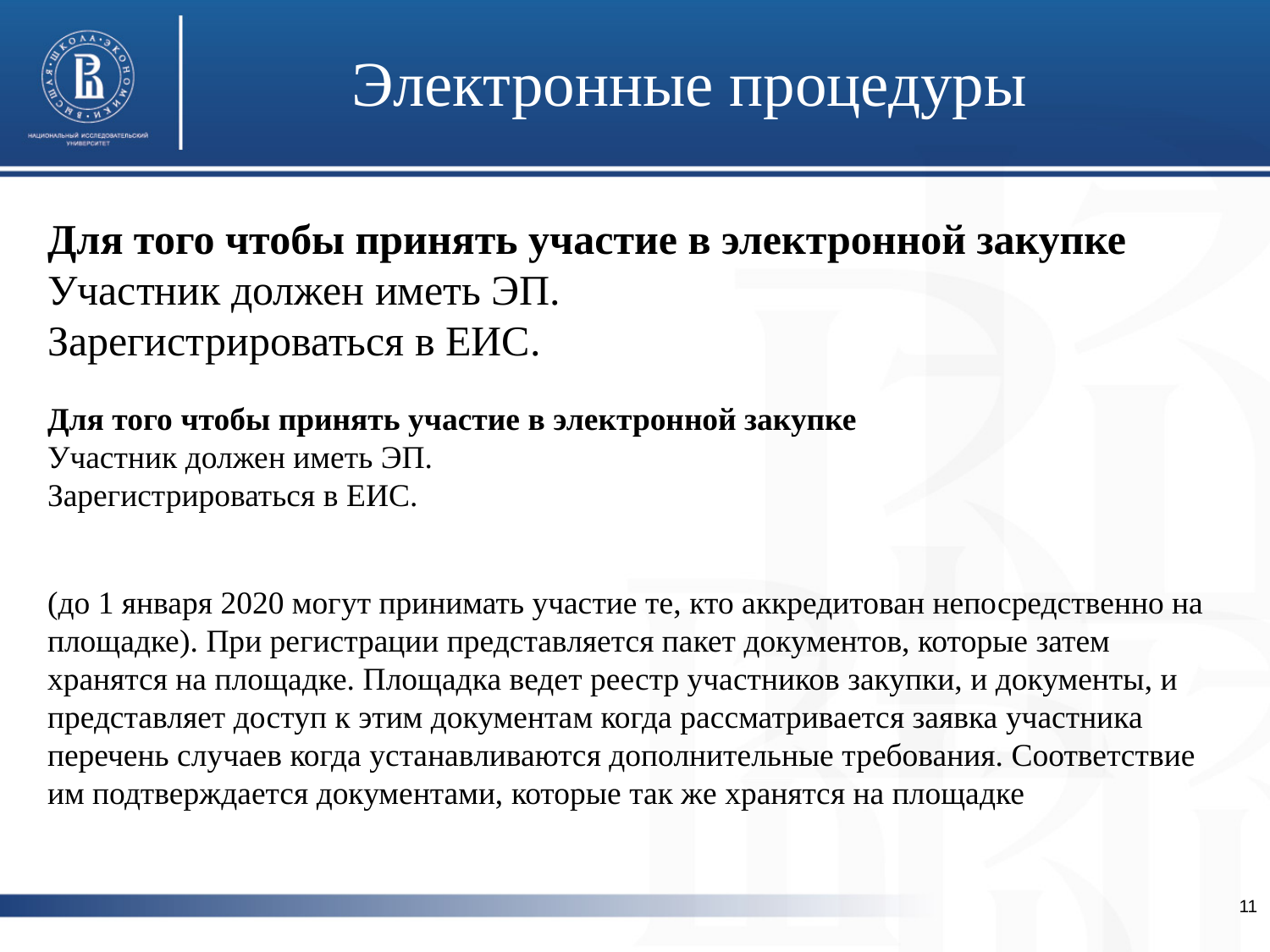

Электронные процедуры
Для того чтобы принять участие в электронной закупке
Участник должен иметь ЭП.
Зарегистрироваться в ЕИС.
Для того чтобы принять участие в электронной закупке
Участник должен иметь ЭП.
Зарегистрироваться в ЕИС.
(до 1 января 2020 могут принимать участие те, кто аккредитован непосредственно на площадке). При регистрации представляется пакет документов, которые затем хранятся на площадке. Площадка ведет реестр участников закупки, и документы, и представляет доступ к этим документам когда рассматривается заявка участника   перечень случаев когда устанавливаются дополнительные требования. Соответствие им подтверждается документами, которые так же хранятся на площадке
11